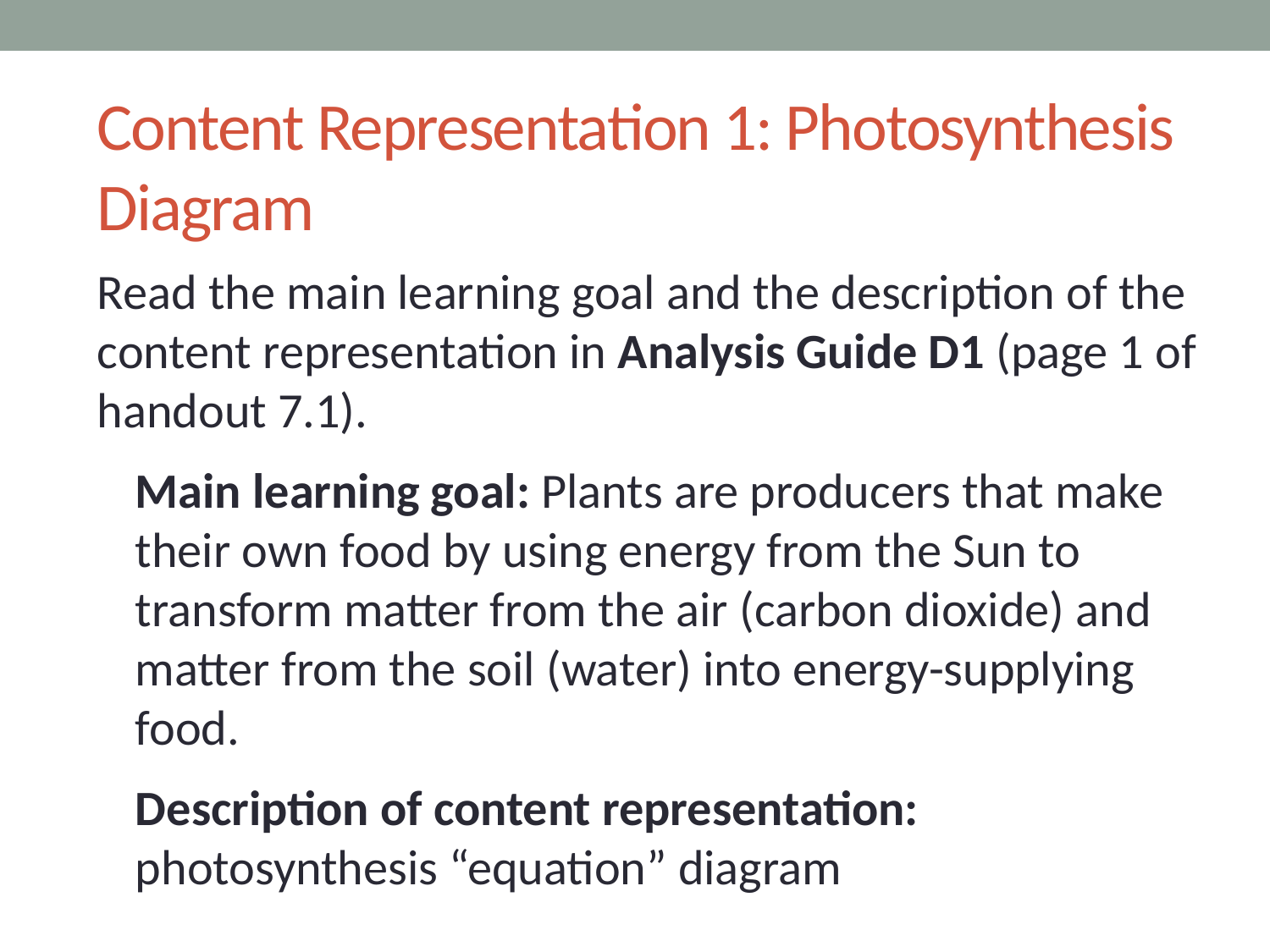

# Content Representation 1: Photosynthesis Diagram
Read the main learning goal and the description of the content representation in Analysis Guide D1 (page 1 of handout 7.1).
Main learning goal: Plants are producers that make their own food by using energy from the Sun to transform matter from the air (carbon dioxide) and matter from the soil (water) into energy-supplying food.
Description of content representation: photosynthesis “equation” diagram